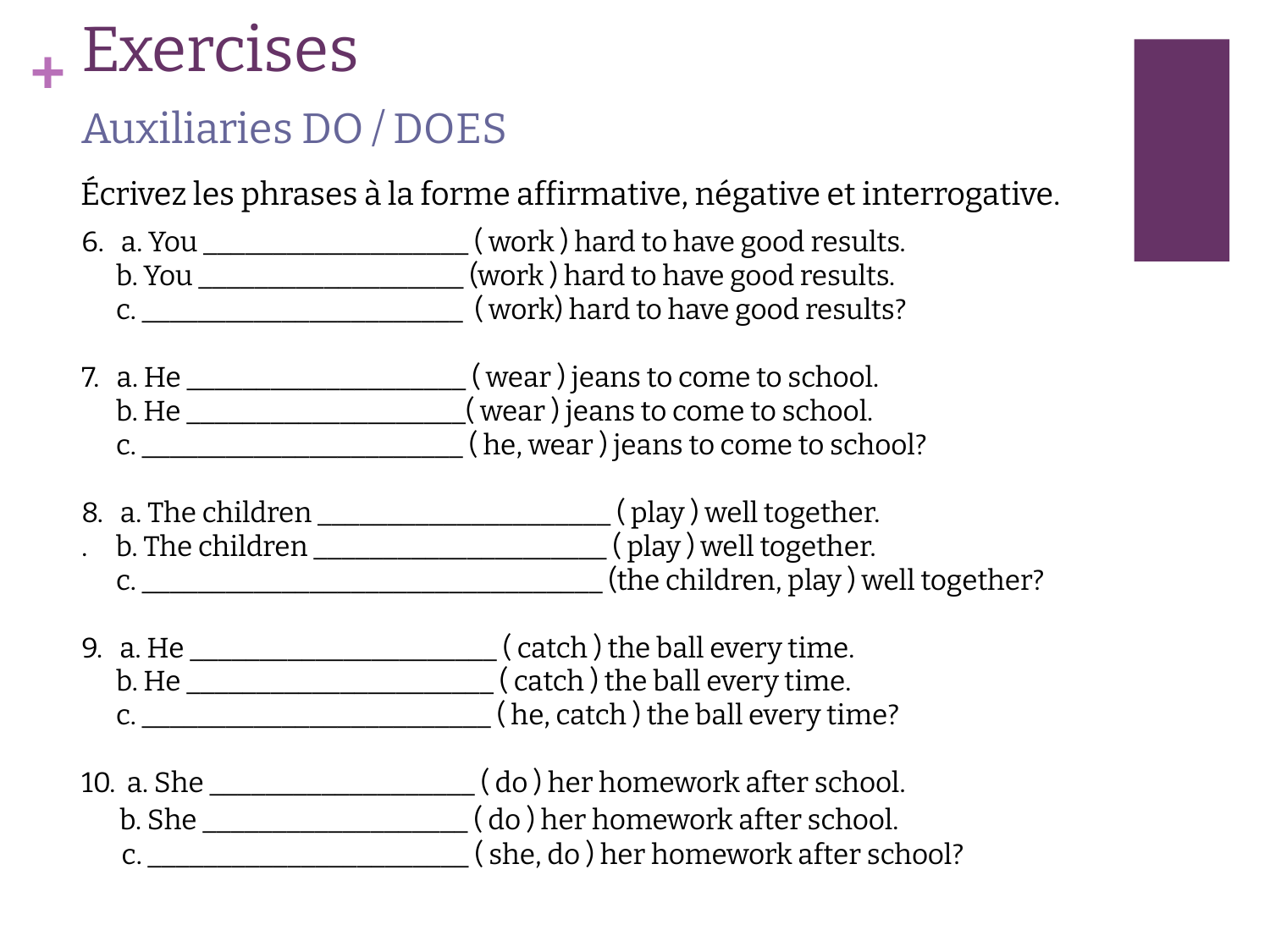

Exercises
Auxiliaries DO / DOES
Écrivez les phrases à la forme affirmative, négative et interrogative.
6.   a. You ___________________ ( work ) hard to have good results.
      b. You ___________________ (work ) hard to have good results.
      c. _______________________  ( work) hard to have good results?

7.   a. He ____________________ ( wear ) jeans to come to school.
      b. He ____________________( wear ) jeans to come to school.
      c. _______________________ ( he, wear ) jeans to come to school?

8.   a. The children _____________________ ( play ) well together.
.     b. The children _____________________ ( play ) well together.
      c. _________________________________ (the children, play ) well together?

9.   a. He ______________________ ( catch ) the ball every time.
      b. He ______________________ ( catch ) the ball every time.
      c. _________________________ ( he, catch ) the ball every time?

10.  a. She ___________________ ( do ) her homework after school.
      b. She ___________________ ( do ) her homework after school.
       c. _______________________ ( she, do ) her homework after school?